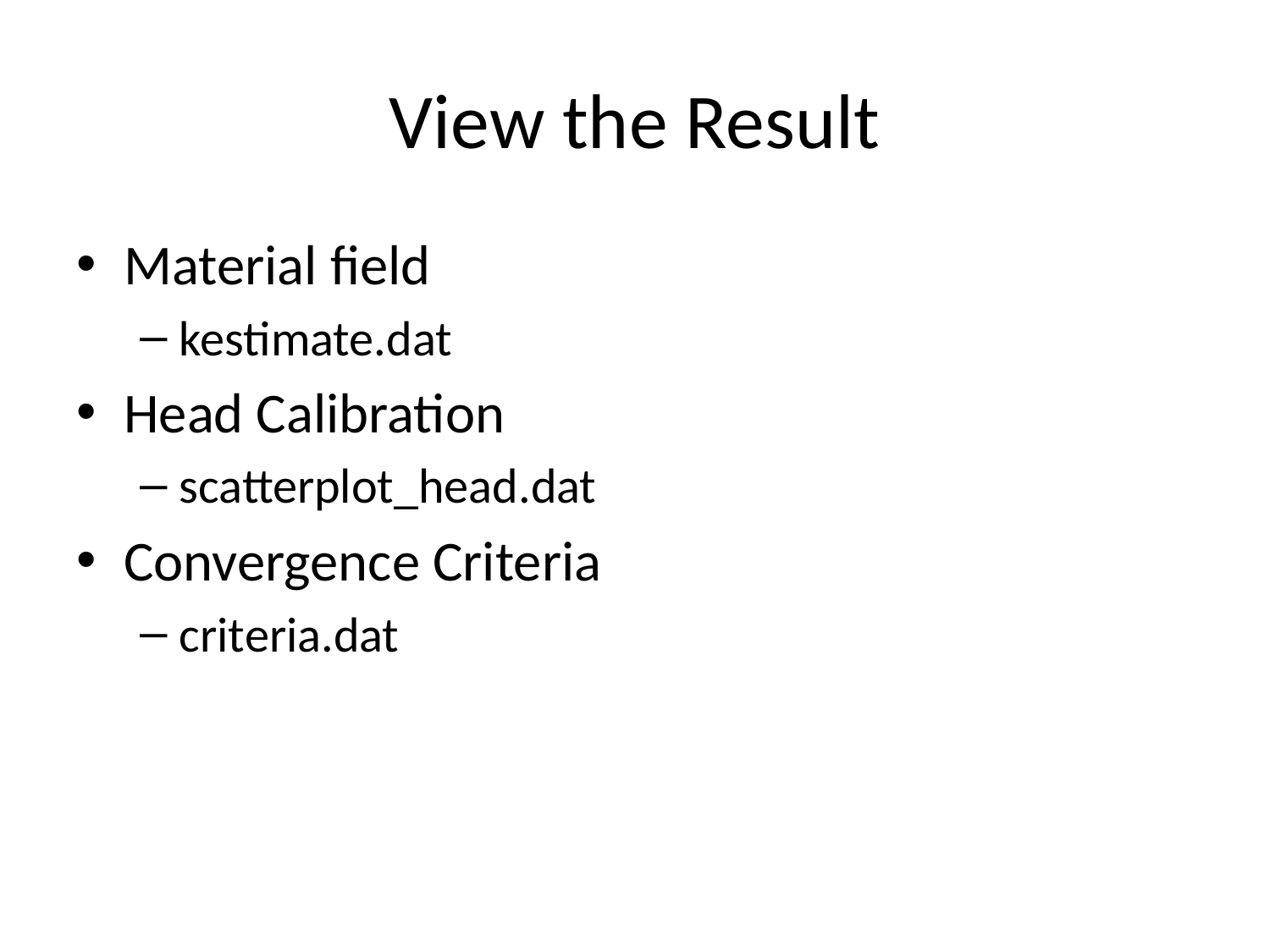

# View the Result
Material field
kestimate.dat
Head Calibration
scatterplot_head.dat
Convergence Criteria
criteria.dat